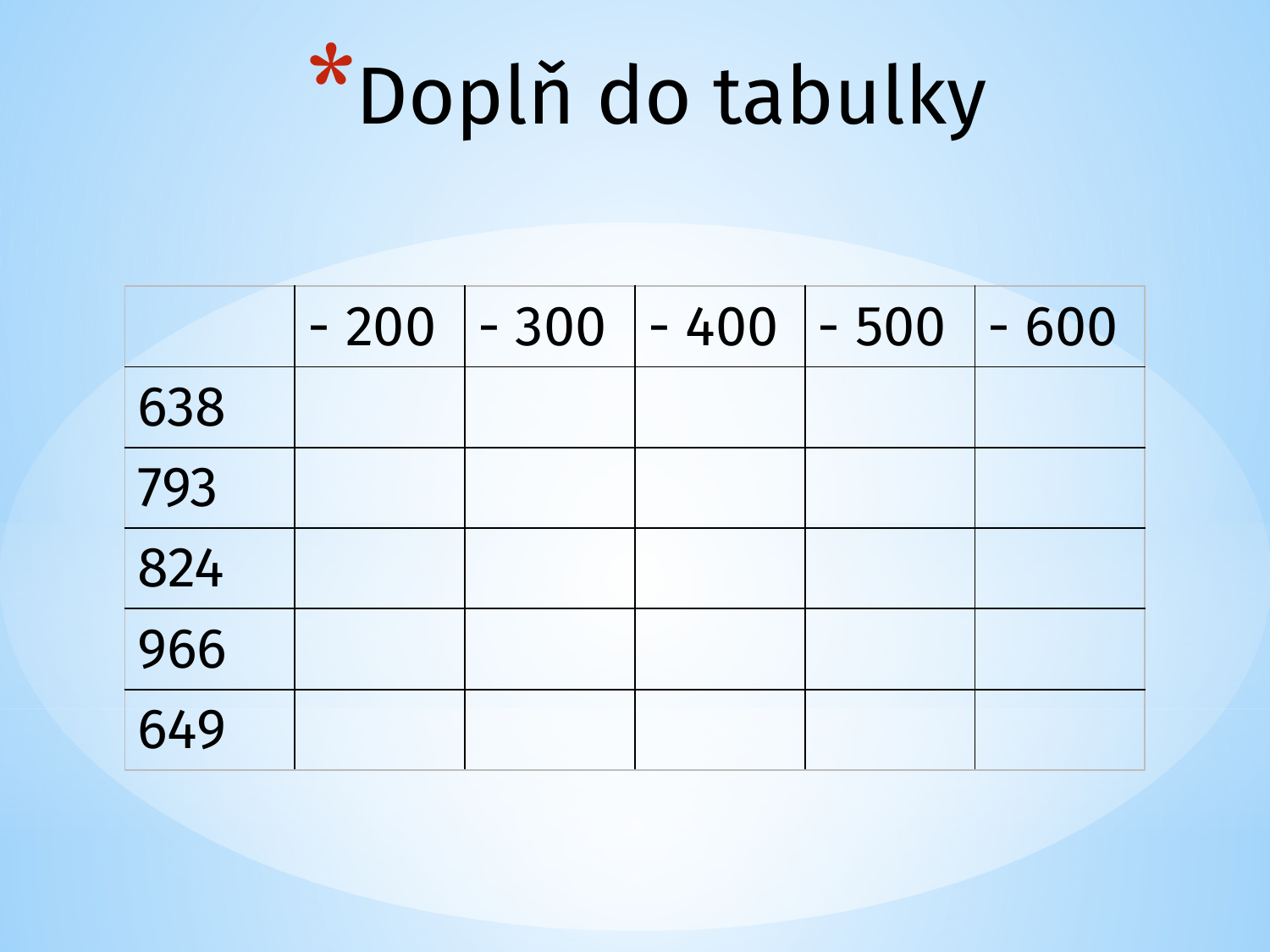

# Doplň do tabulky
|  | - 200 | - 300 | - 400 | - 500 | - 600 |
| --- | --- | --- | --- | --- | --- |
| 638 |  |  |  |  |  |
| 793 |  |  |  |  |  |
| 824 |  |  |  |  |  |
| 966 |  |  |  |  |  |
| 649 |  |  |  |  |  |